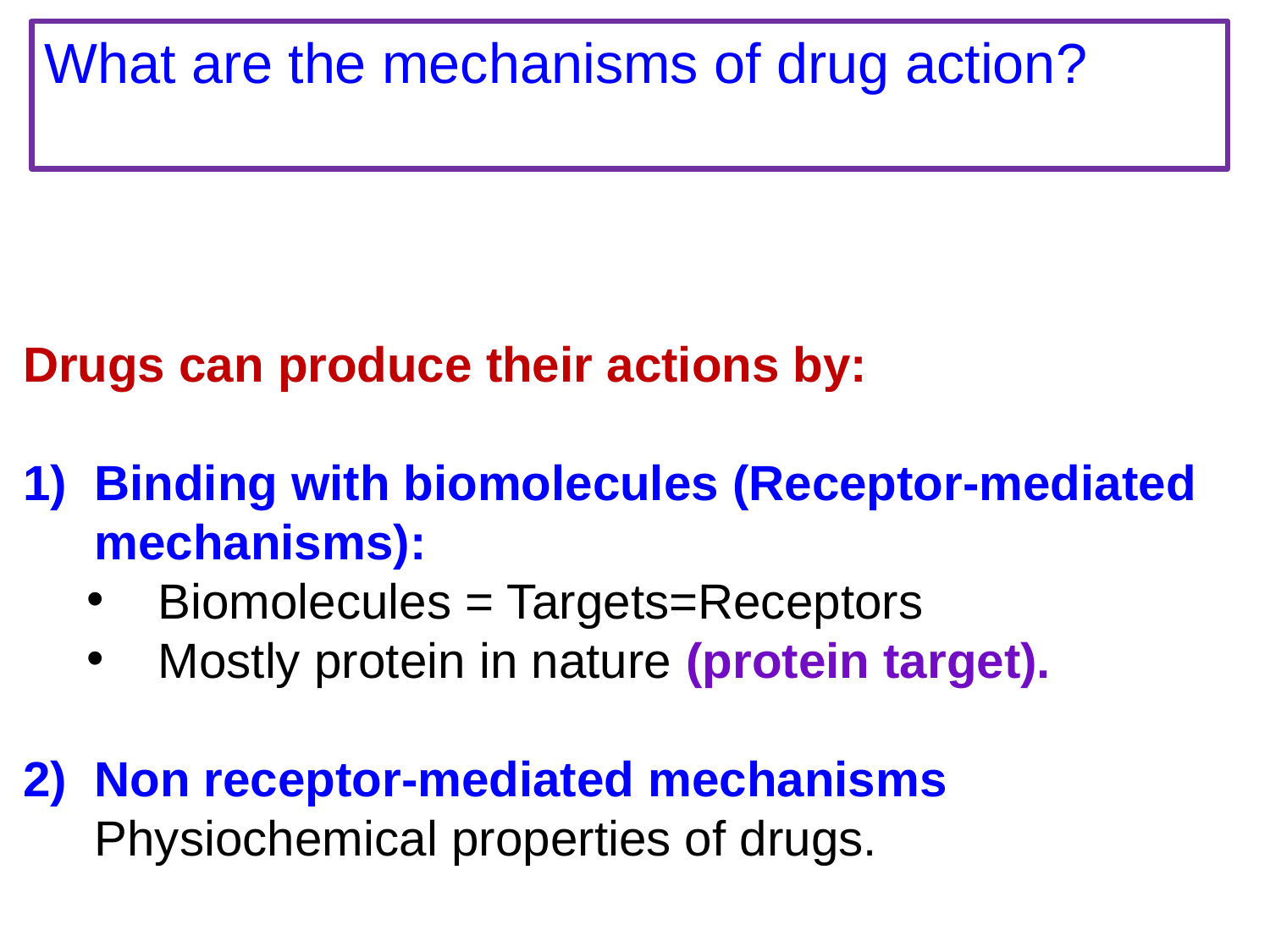

What are the mechanisms of drug action?

Drugs can produce their actions by:

Binding with biomolecules (Receptor-mediated mechanisms):
Biomolecules = Targets=Receptors
Mostly protein in nature (protein target).

Non receptor-mediated mechanisms Physiochemical properties of drugs.